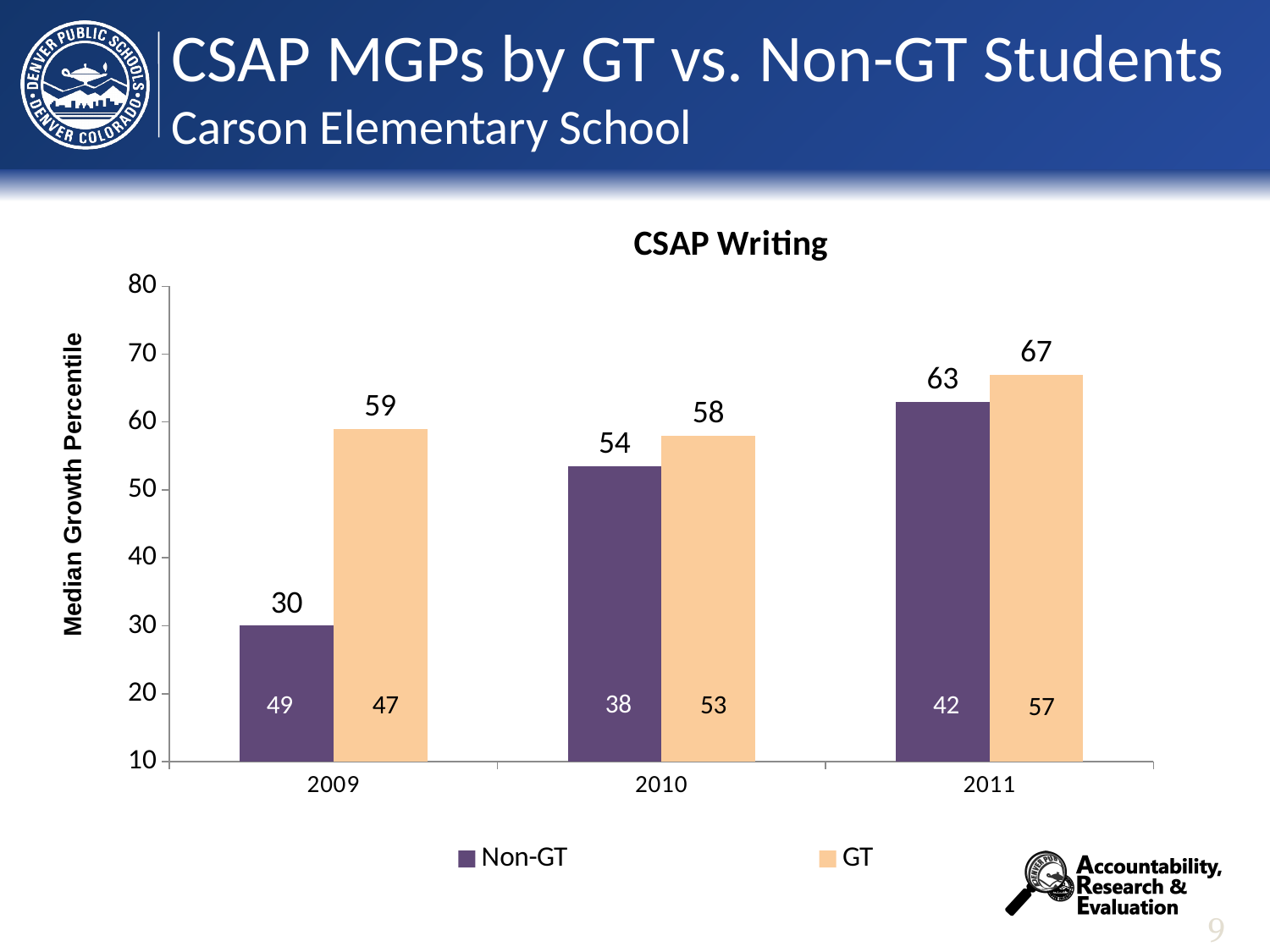

# CSAP MGPs by GT vs. Non-GT Students Carson Elementary School

### Chart

| Category | Non-GT  | GT  |
|---|---|---|
| 2009 | 30.0 | 59.0 |
| 2010 | 53.5 | 58.0 |
| 2011 | 63.0 | 67.0 |
Median Growth Percentile
9